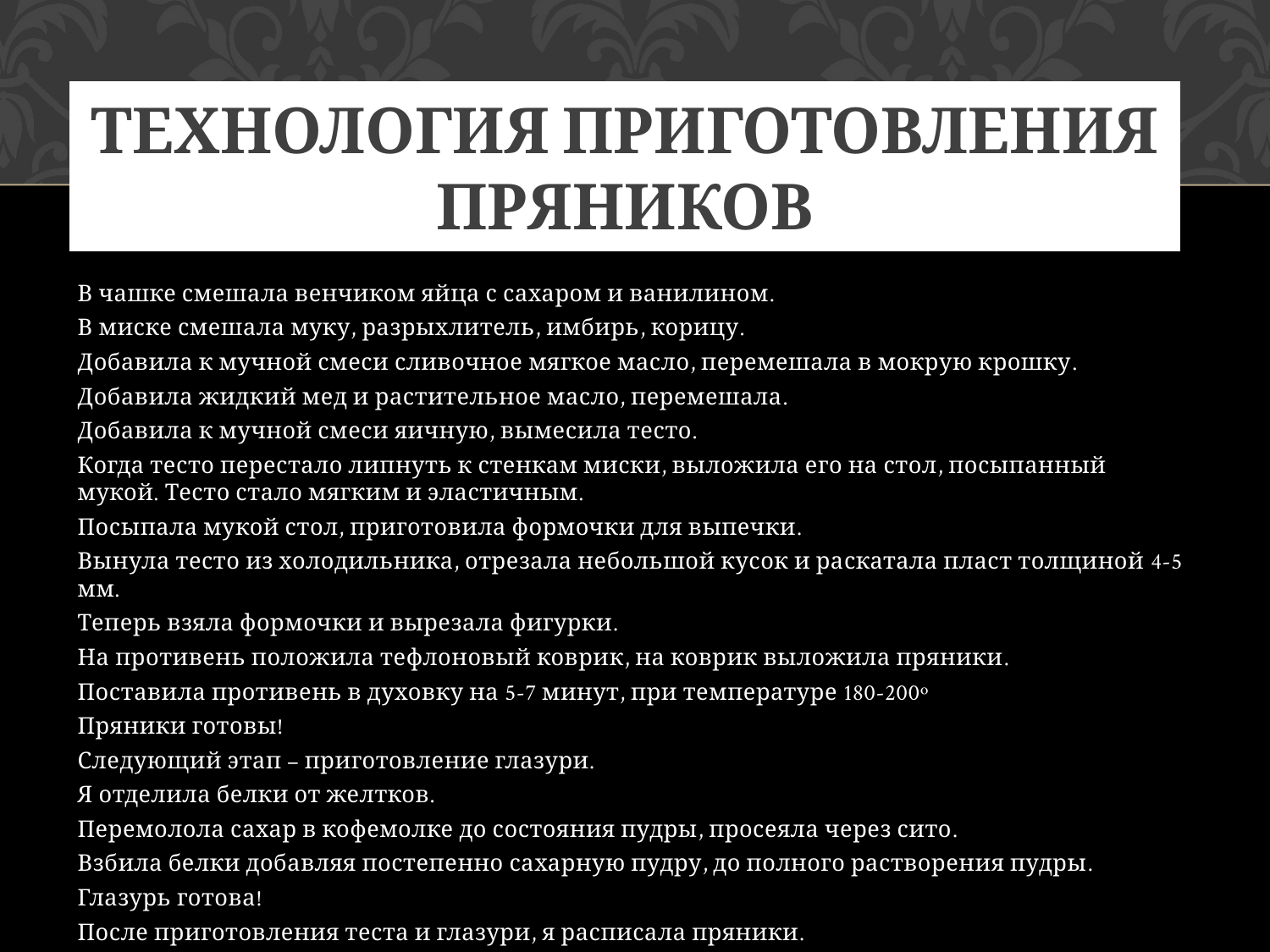

# Технология приготовления пряников
В чашке смешала венчиком яйца с сахаром и ванилином.
В миске смешала муку, разрыхлитель, имбирь, корицу.
Добавила к мучной смеси сливочное мягкое масло, перемешала в мокрую крошку.
Добавила жидкий мед и растительное масло, перемешала.
Добавила к мучной смеси яичную, вымесила тесто.
Когда тесто перестало липнуть к стенкам миски, выложила его на стол, посыпанный мукой. Тесто стало мягким и эластичным.
Посыпала мукой стол, приготовила формочки для выпечки.
Вынула тесто из холодильника, отрезала небольшой кусок и раскатала пласт толщиной 4-5 мм.
Теперь взяла формочки и вырезала фигурки.
На противень положила тефлоновый коврик, на коврик выложила пряники.
Поставила противень в духовку на 5-7 минут, при температуре 180-200º
Пряники готовы!
Следующий этап – приготовление глазури.
Я отделила белки от желтков.
Перемолола сахар в кофемолке до состояния пудры, просеяла через сито.
Взбила белки добавляя постепенно сахарную пудру, до полного растворения пудры.
Глазурь готова!
После приготовления теста и глазури, я расписала пряники.